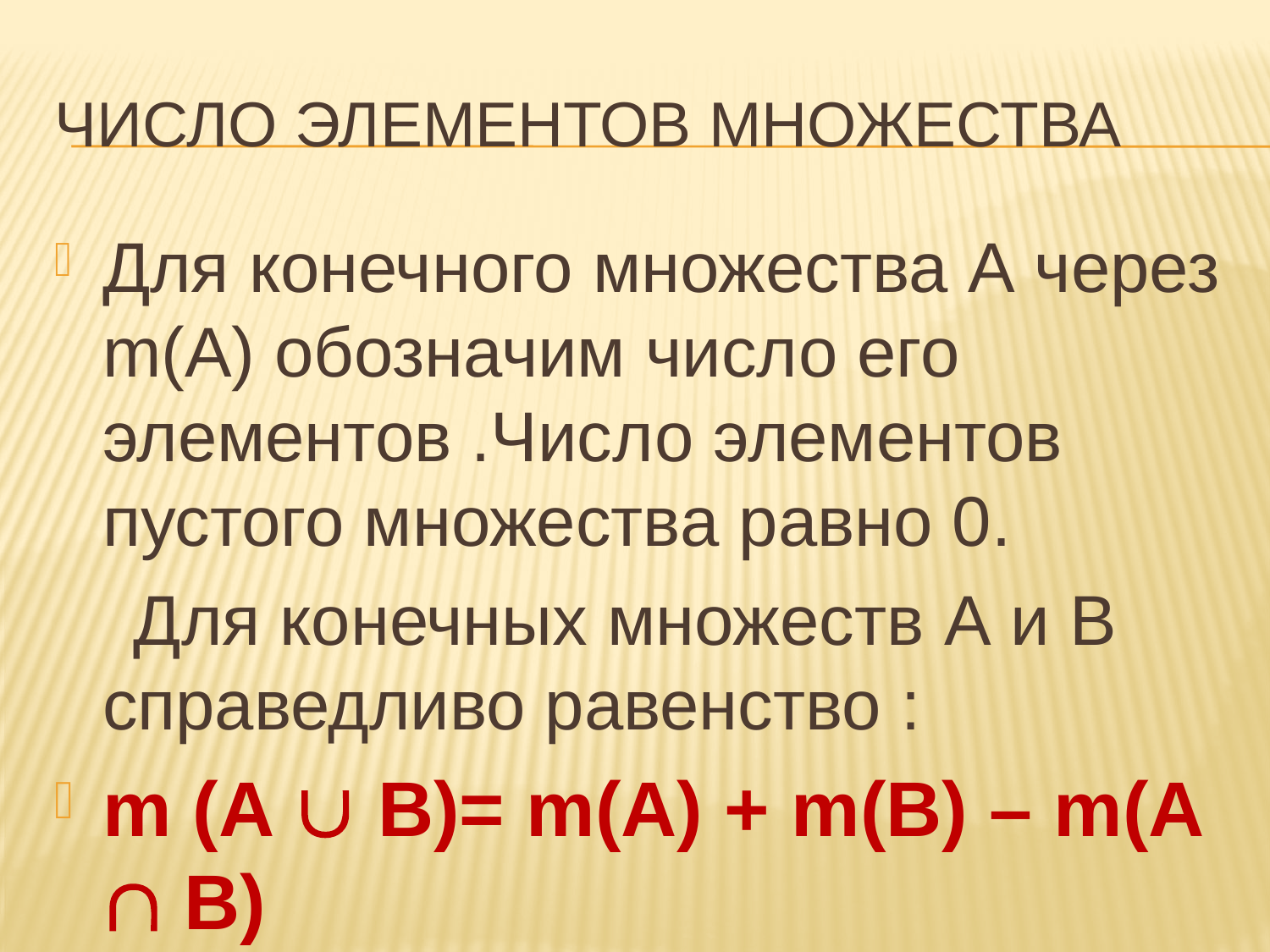

# Число элементов множества
Для конечного множества А через m(A) обозначим число его элементов .Число элементов пустого множества равно 0.
    Для конечных множеств А и В справедливо равенство :
m (A ∪ В)= m(A) + m(B) – m(A ∩ B)